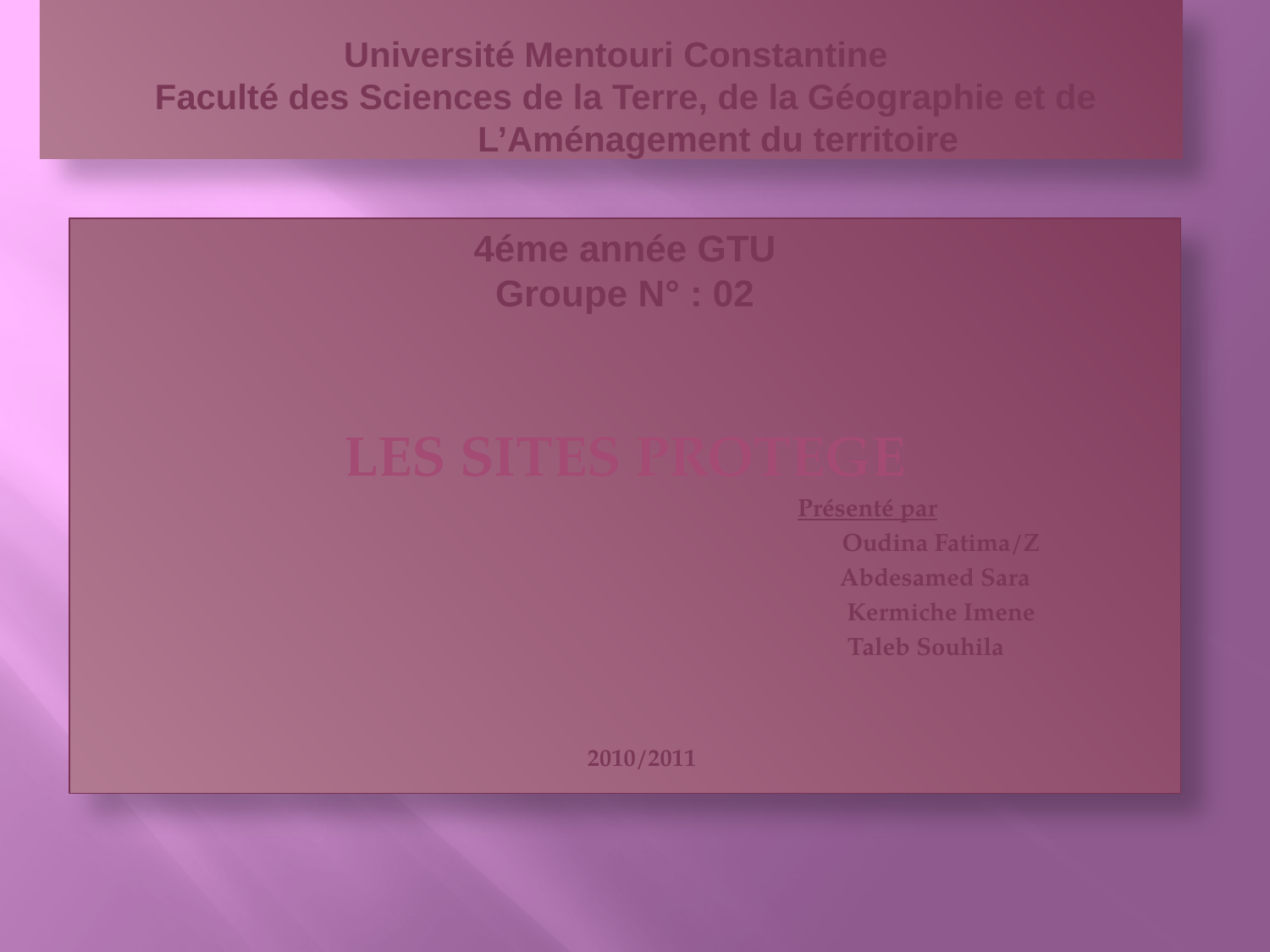

# Université Mentouri Constantine Faculté des Sciences de la Terre, de la Géographie et de L’Aménagement du territoire
4éme année GTU
Groupe N° : 02

LES SITES PROTEGE
                                                                               Présenté par
                                                                                                       Oudina Fatima/Z
                                                                                                       Abdesamed Sara
                                                                                                       Kermiche Imene
                                                                                                  Taleb Souhila

                    2010/2011